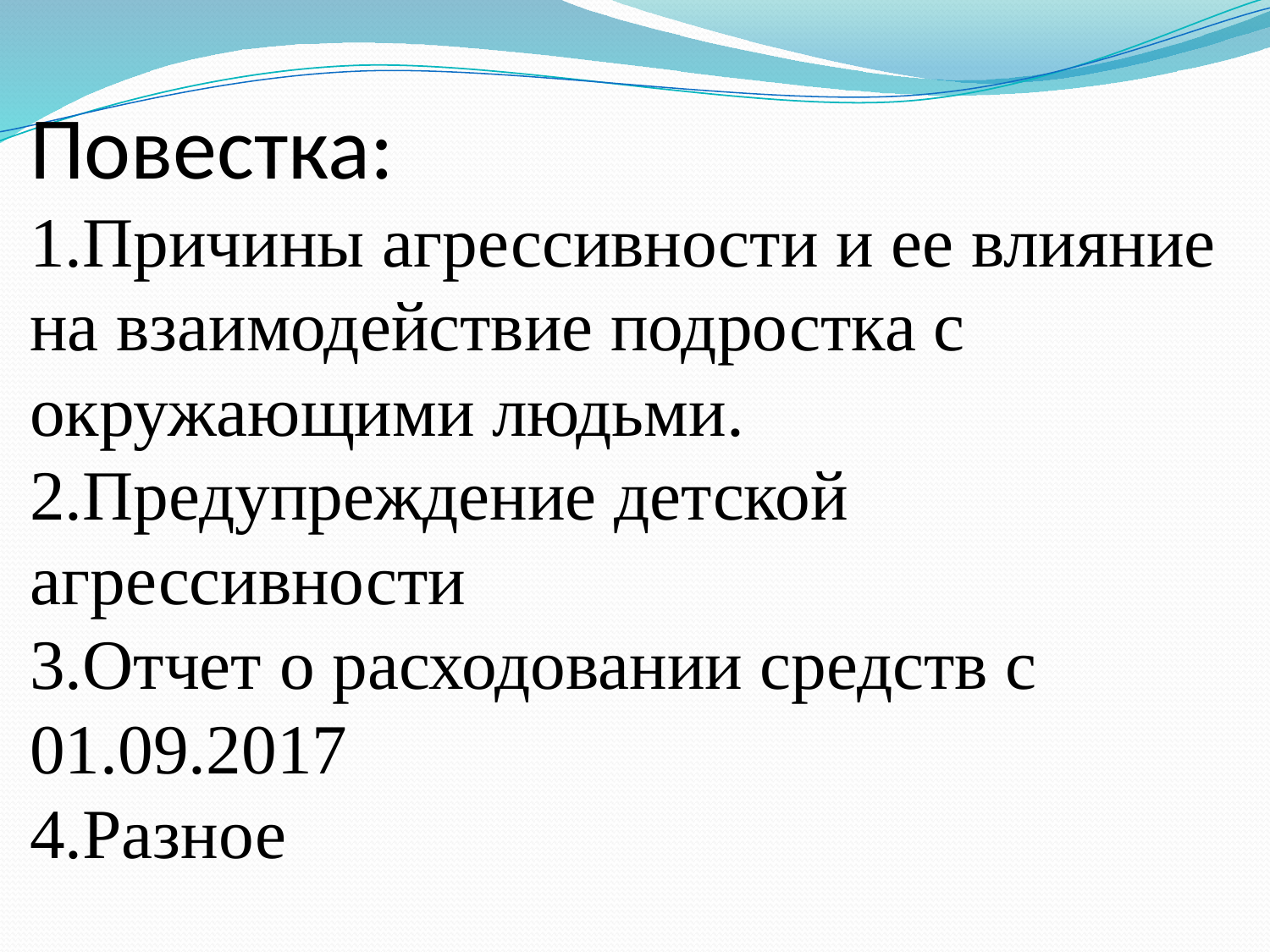

# Повестка: 1.Причины агрессивности и ее влияние на взаимодействие подростка с окружающими людьми. 2.Предупреждение детской агрессивности 3.Отчет о расходовании средств с 01.09.2017 4.Разное